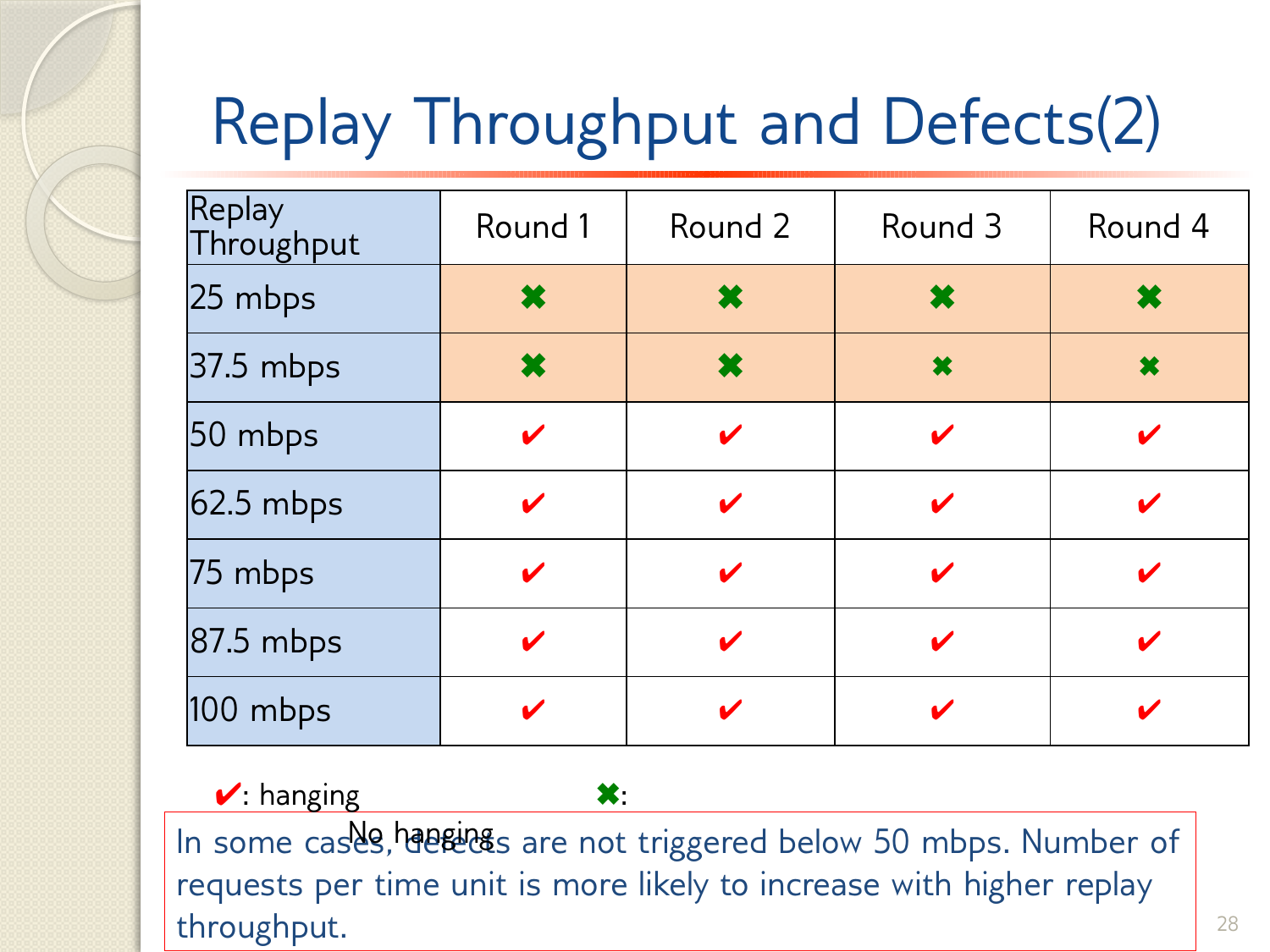

# Replay Throughput and Defects(2)
| Replay Throughput | Round 1 | Round 2 | Round 3 | Round 4 |
| --- | --- | --- | --- | --- |
| 25 mbps | ✖ | ✖ | ✖ | ✖ |
| 37.5 mbps | ✖ | ✖ | ✖ | ✖ |
| 50 mbps | ✔ | ✔ | ✔ | ✔ |
| 62.5 mbps | ✔ | ✔ | ✔ | ✔ |
| 75 mbps | ✔ | ✔ | ✔ | ✔ |
| 87.5 mbps | ✔ | ✔ | ✔ | ✔ |
| 100 mbps | ✔ | ✔ | ✔ | ✔ |
✔: hanging		✖: No hanging
In some cases, defects are not triggered below 50 mbps. Number of requests per time unit is more likely to increase with higher replay throughput.
28